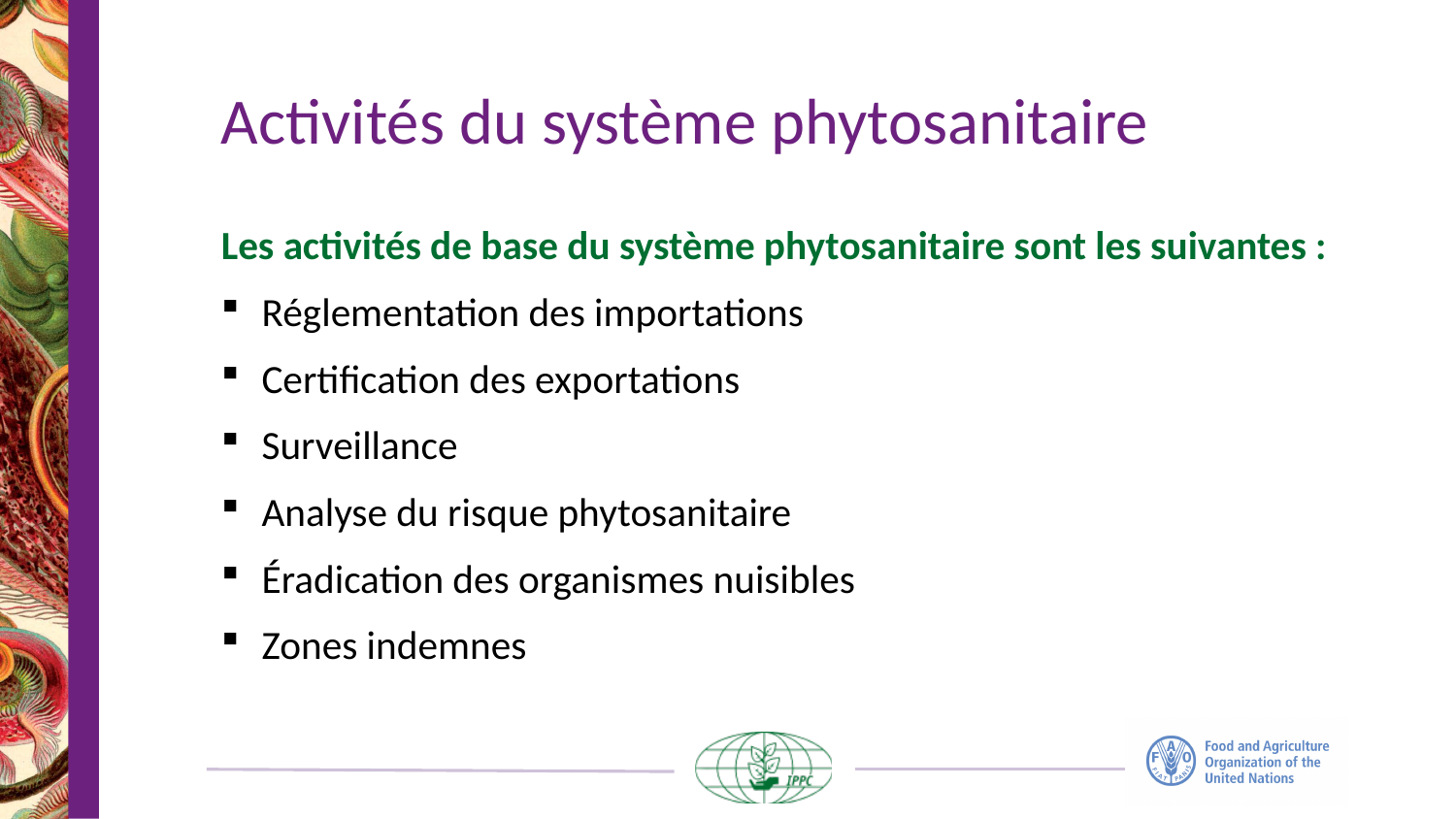

# Activités du système phytosanitaire
Les activités de base du système phytosanitaire sont les suivantes :
Réglementation des importations
Certification des exportations
Surveillance
Analyse du risque phytosanitaire
Éradication des organismes nuisibles
Zones indemnes